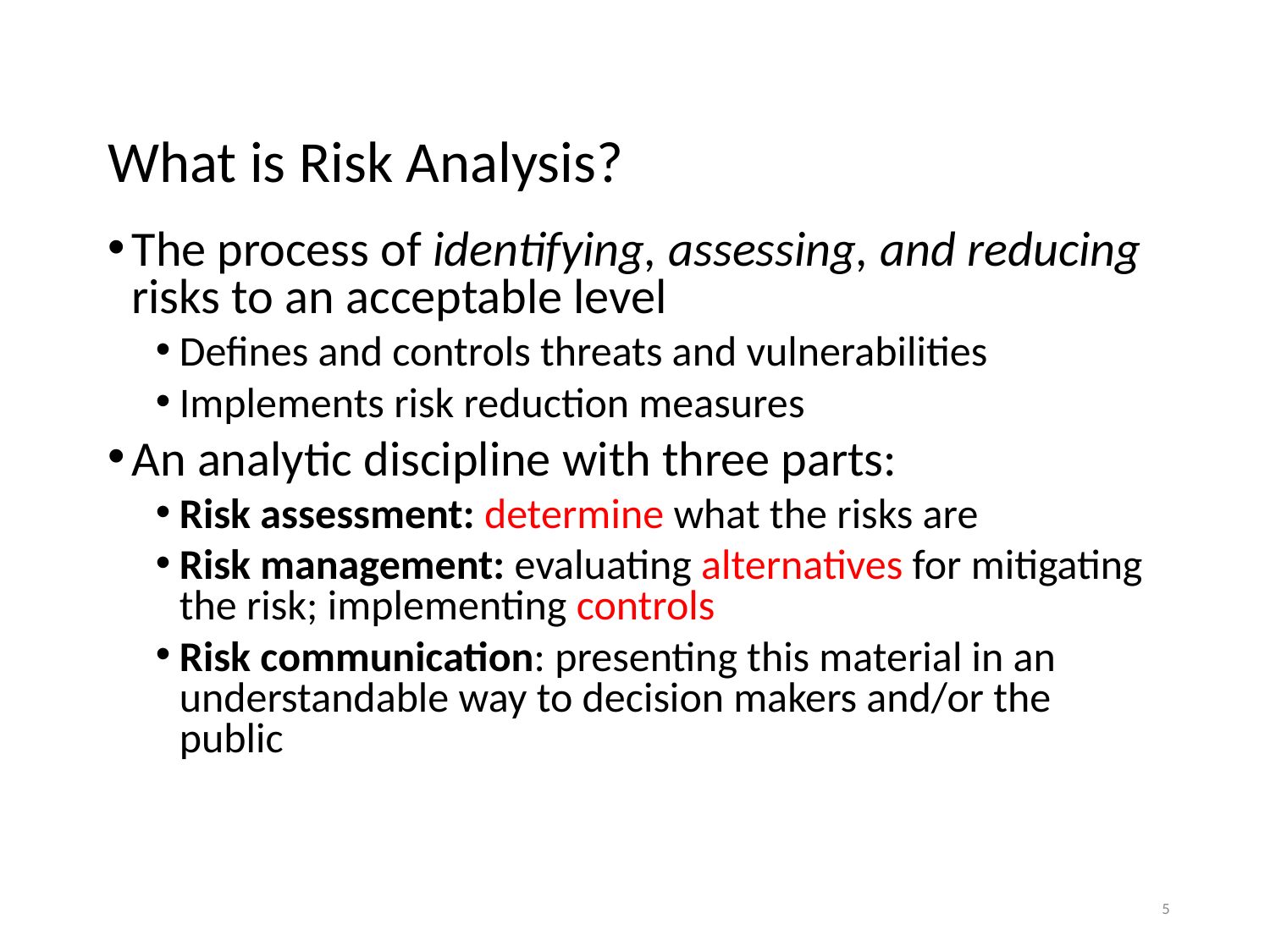

# What is Risk Analysis?
The process of identifying, assessing, and reducing risks to an acceptable level
Defines and controls threats and vulnerabilities
Implements risk reduction measures
An analytic discipline with three parts:
Risk assessment: determine what the risks are
Risk management: evaluating alternatives for mitigating the risk; implementing controls
Risk communication: presenting this material in an understandable way to decision makers and/or the public
5